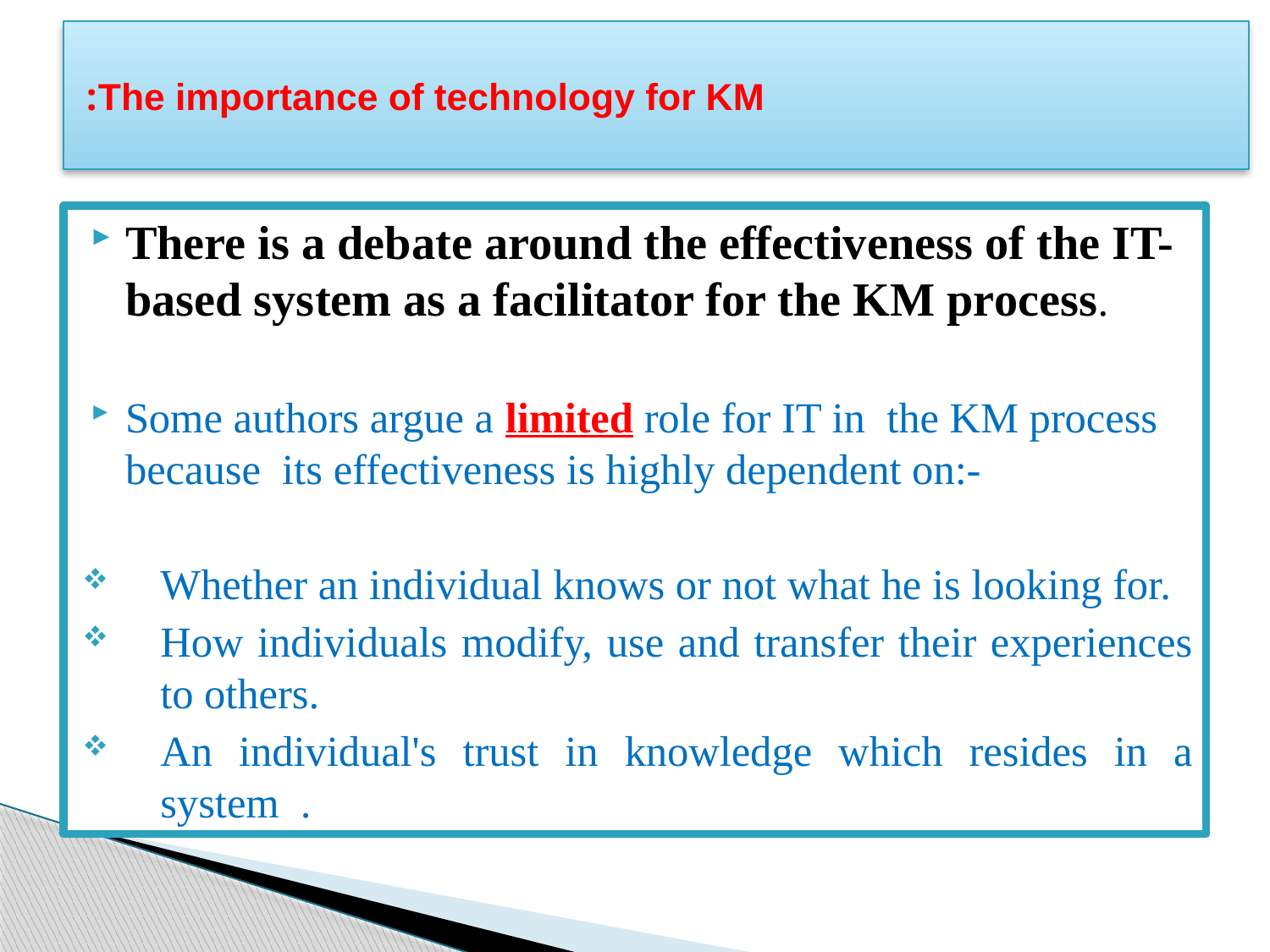

# The importance of technology for KM:
There is a debate around the effectiveness of the IT-based system as a facilitator for the KM process.

Some authors argue a limited role for IT in  the KM process  because  its effectiveness is highly dependent on:-

Whether an individual knows or not what he is looking for.
How individuals modify, use and transfer their experiences to others.
An individual's trust in knowledge which resides in a system  .